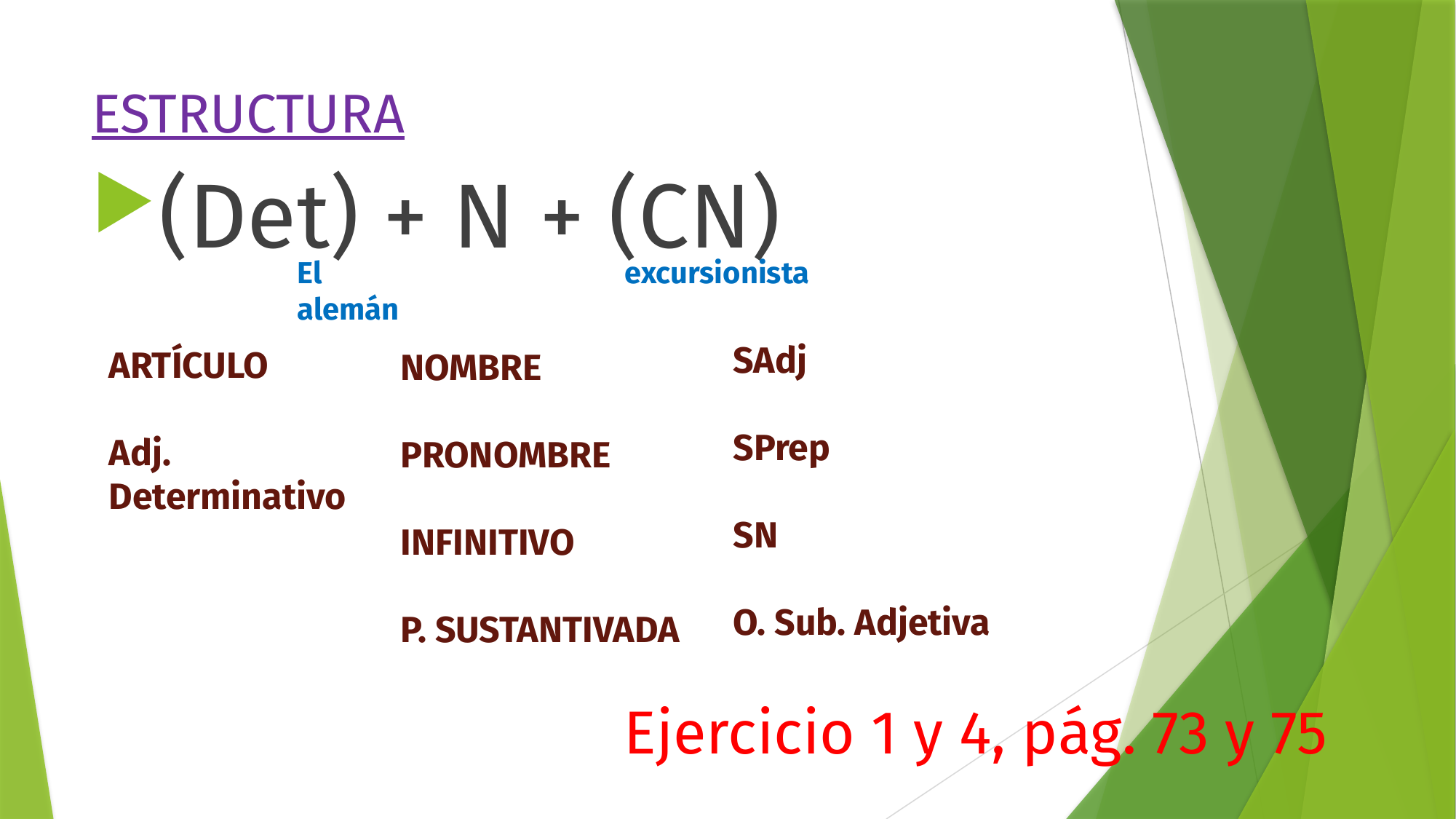

# ESTRUCTURA
(Det) + N + (CN)
	El 			excursionista 		alemán
SAdj

SPrep

SN

O. Sub. Adjetiva
ARTÍCULO

Adj.
Determinativo
NOMBRE

PRONOMBRE

INFINITIVO

P. SUSTANTIVADA
Ejercicio 1 y 4, pág. 73 y 75